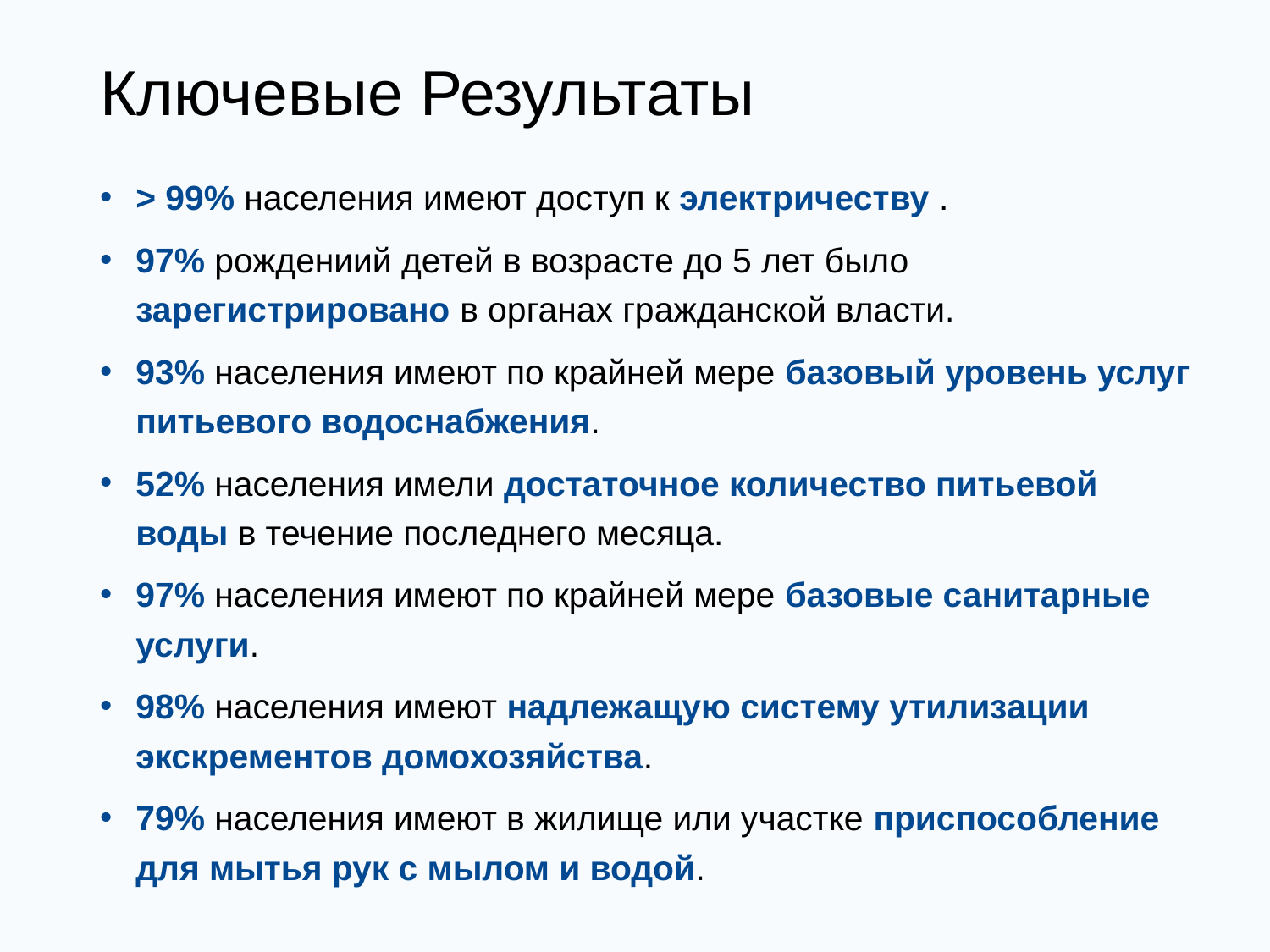

# Ключевые Результаты
> 99% населения имеют доступ к электричеству .
97% рождениий детей в возрасте до 5 лет было зарегистрировано в органах гражданской власти.
93% населения имеют по крайней мере базовый уровень услуг питьевого водоснабжения.
52% населения имели достаточное количество питьевой воды в течение последнего месяца.
97% населения имеют по крайней мере базовые санитарные услуги.
98% населения имеют надлежащую систему утилизации экскрементов домохозяйства.
79% населения имеют в жилище или участке приспособление для мытья рук с мылом и водой.